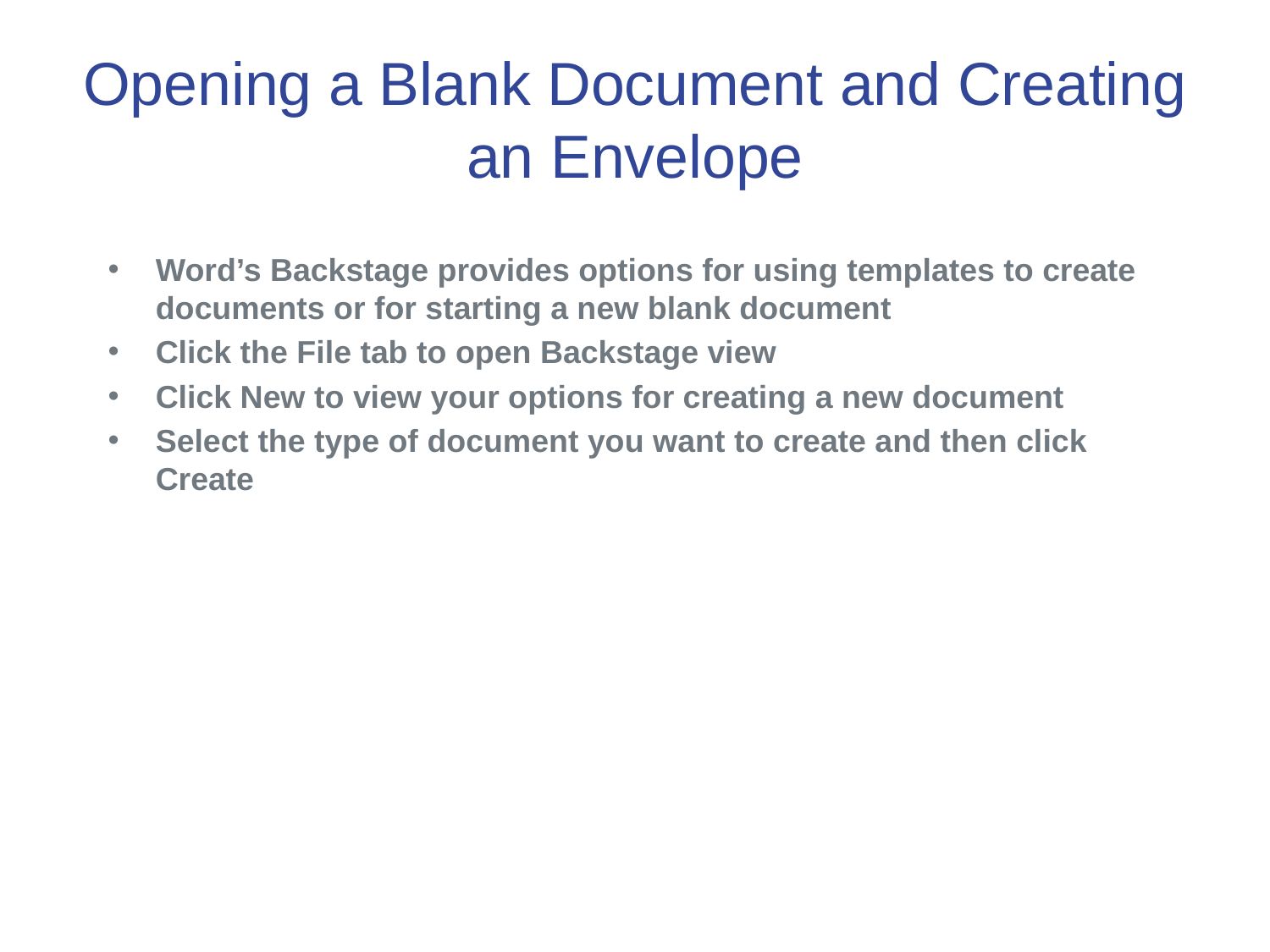

# Opening a Blank Document and Creating an Envelope
Word’s Backstage provides options for using templates to create documents or for starting a new blank document
Click the File tab to open Backstage view
Click New to view your options for creating a new document
Select the type of document you want to create and then click Create